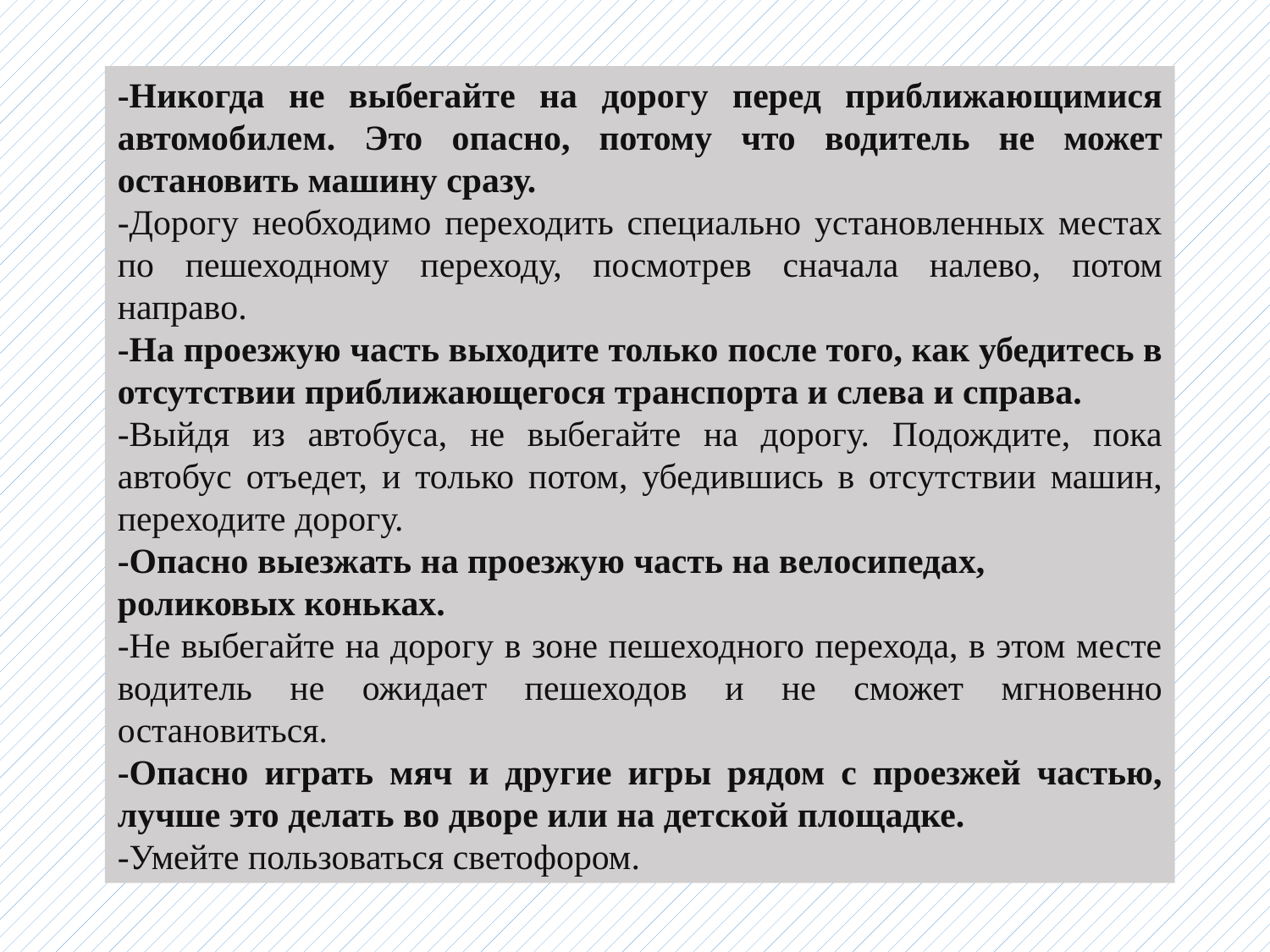

-Никогда не выбегайте на дорогу перед приближающимися автомобилем. Это опасно, потому что водитель не может остановить машину сразу.
-Дорогу необходимо переходить специально установленных местах по пешеходному переходу, посмотрев сначала налево, потом направо.
-На проезжую часть выходите только после того, как убедитесь в отсутствии приближающегося транспорта и слева и справа.
-Выйдя из автобуса, не выбегайте на дорогу. Подождите, пока автобус отъедет, и только потом, убедившись в отсутствии машин, переходите дорогу.
-Опасно выезжать на проезжую часть на велосипедах, роликовых коньках.
-Не выбегайте на дорогу в зоне пешеходного перехода, в этом месте водитель не ожидает пешеходов и не сможет мгновенно остановиться.
-Опасно играть мяч и другие игры рядом с проезжей частью, лучше это делать во дворе или на детской площадке.
-Умейте пользоваться светофором.